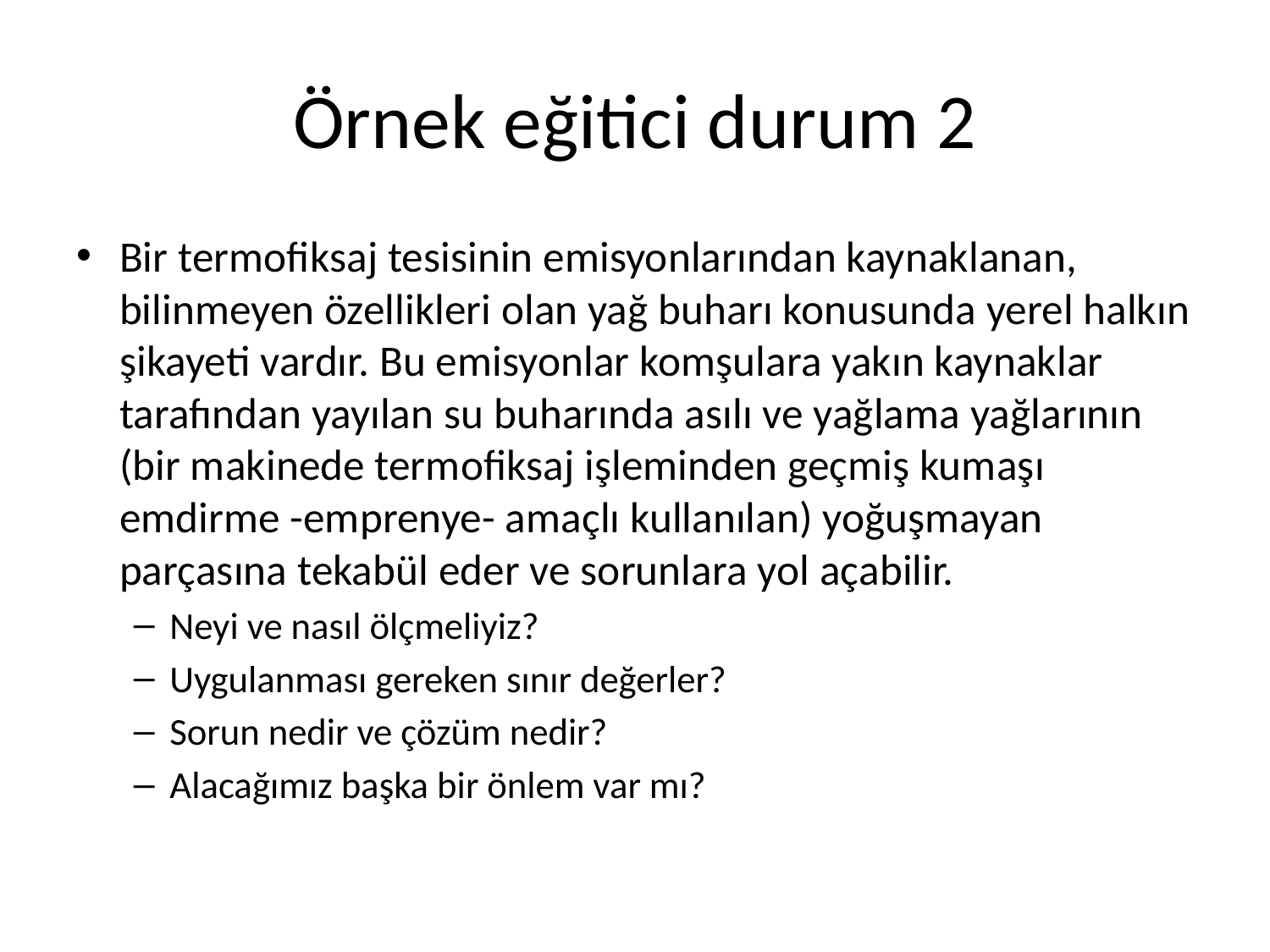

# Örnek eğitici durum 2
Bir termofiksaj tesisinin emisyonlarından kaynaklanan, bilinmeyen özellikleri olan yağ buharı konusunda yerel halkın şikayeti vardır. Bu emisyonlar komşulara yakın kaynaklar tarafından yayılan su buharında asılı ve yağlama yağlarının (bir makinede termofiksaj işleminden geçmiş kumaşı emdirme -emprenye- amaçlı kullanılan) yoğuşmayan parçasına tekabül eder ve sorunlara yol açabilir.
Neyi ve nasıl ölçmeliyiz?
Uygulanması gereken sınır değerler?
Sorun nedir ve çözüm nedir?
Alacağımız başka bir önlem var mı?